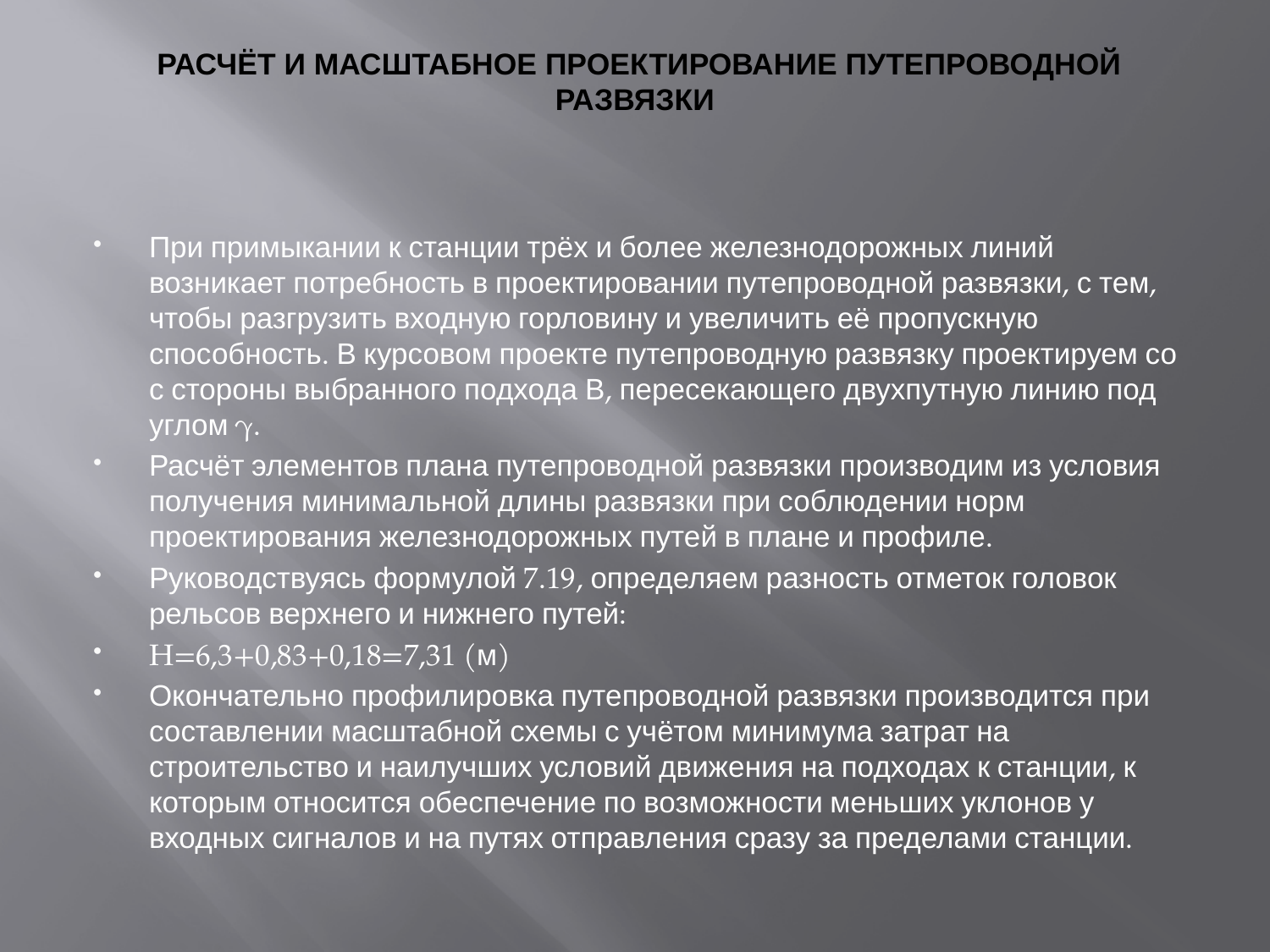

# РАСЧЁТ И МАСШТАБНОЕ ПРОЕКТИРОВАНИЕ ПУТЕПРОВОДНОЙ РАЗВЯЗКИ
При примыкании к станции трёх и более железнодорожных линий возникает потребность в проектировании путепроводной развязки, с тем, чтобы разгрузить входную горловину и увеличить её пропускную способность. В курсовом проекте путепроводную развязку проектируем со с стороны выбранного подхода В, пересекающего двухпутную линию под углом γ.
Расчёт элементов плана путепроводной развязки производим из условия получения минимальной длины развязки при соблюдении норм проектирования железнодорожных путей в плане и профиле.
Руководствуясь формулой 7.19, определяем разность отметок головок рельсов верхнего и нижнего путей:
H=6,3+0,83+0,18=7,31 (м)
Окончательно профилировка путепроводной развязки производится при составлении масштабной схемы с учётом минимума затрат на строительство и наилучших условий движения на подходах к станции, к которым относится обеспечение по возможности меньших уклонов у входных сигналов и на путях отправления сразу за пределами станции.